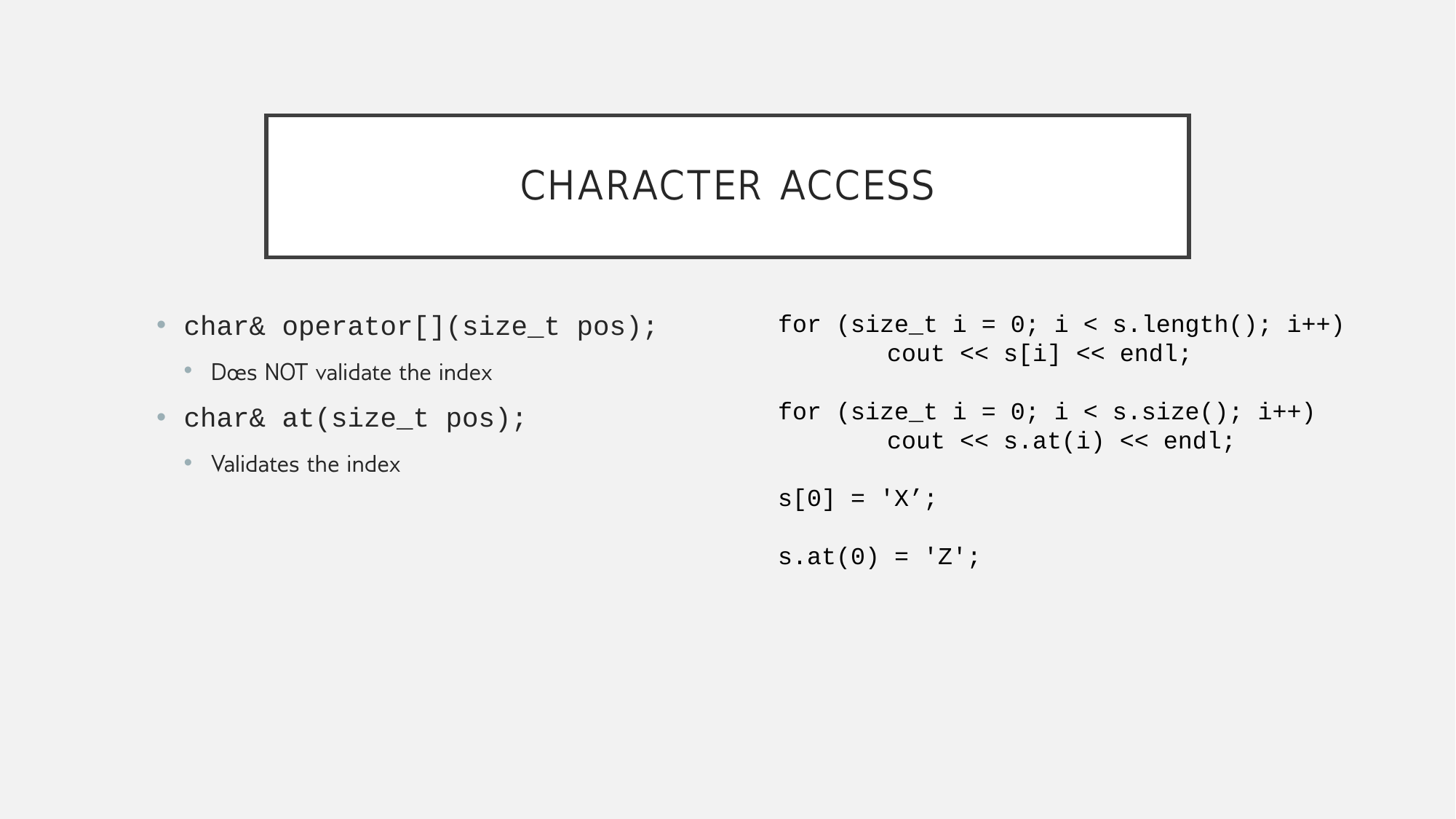

# character access
char& operator[](size_t pos);
Does NOT validate the index
char& at(size_t pos);
Validates the index
for (size_t i = 0; i < s.length(); i++)
	cout << s[i] << endl;

for (size_t i = 0; i < s.size(); i++)
	cout << s.at(i) << endl;

s[0] = 'X’;

s.at(0) = 'Z';